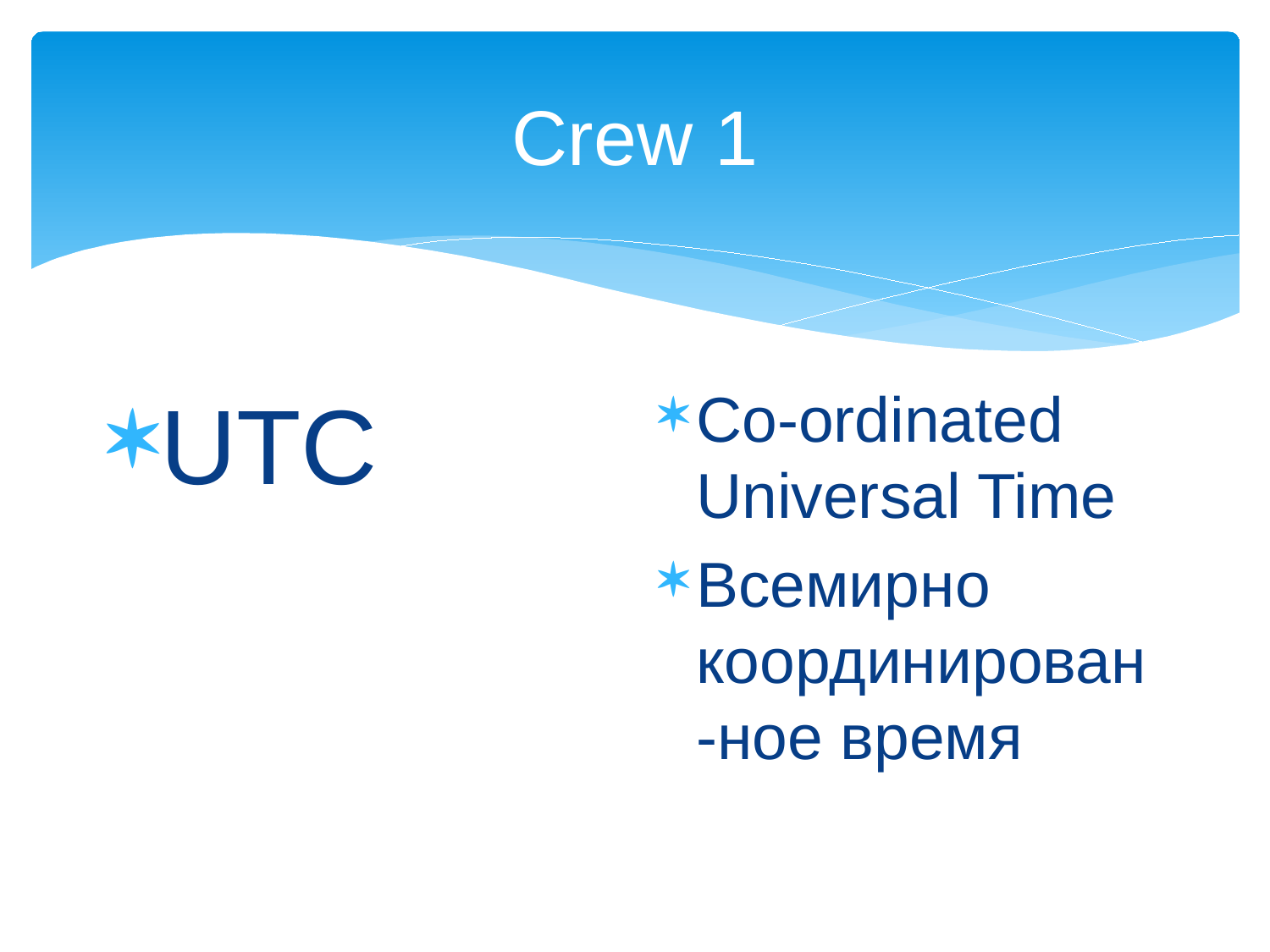

# Crew 1
UTC
Co-ordinated Universal Time
Всемирно координирован-ное время